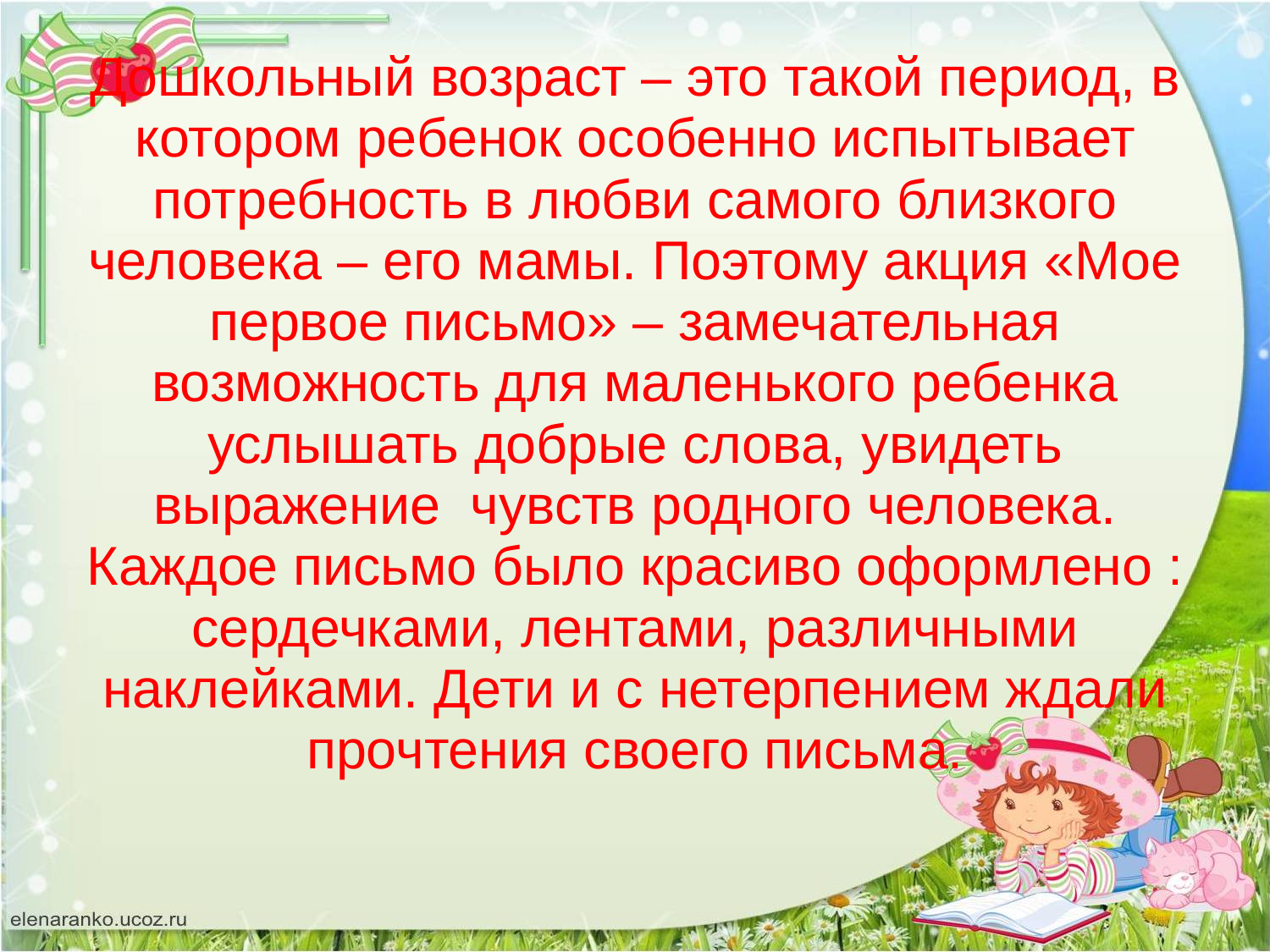

# Дошкольный возраст – это такой период, в котором ребенок особенно испытывает потребность в любви самого близкого человека – его мамы. Поэтому акция «Мое первое письмо» – замечательная возможность для маленького ребенка услышать добрые слова, увидеть выражение  чувств родного человека. Каждое письмо было красиво оформлено : сердечками, лентами, различными наклейками. Дети и с нетерпением ждали прочтения своего письма.